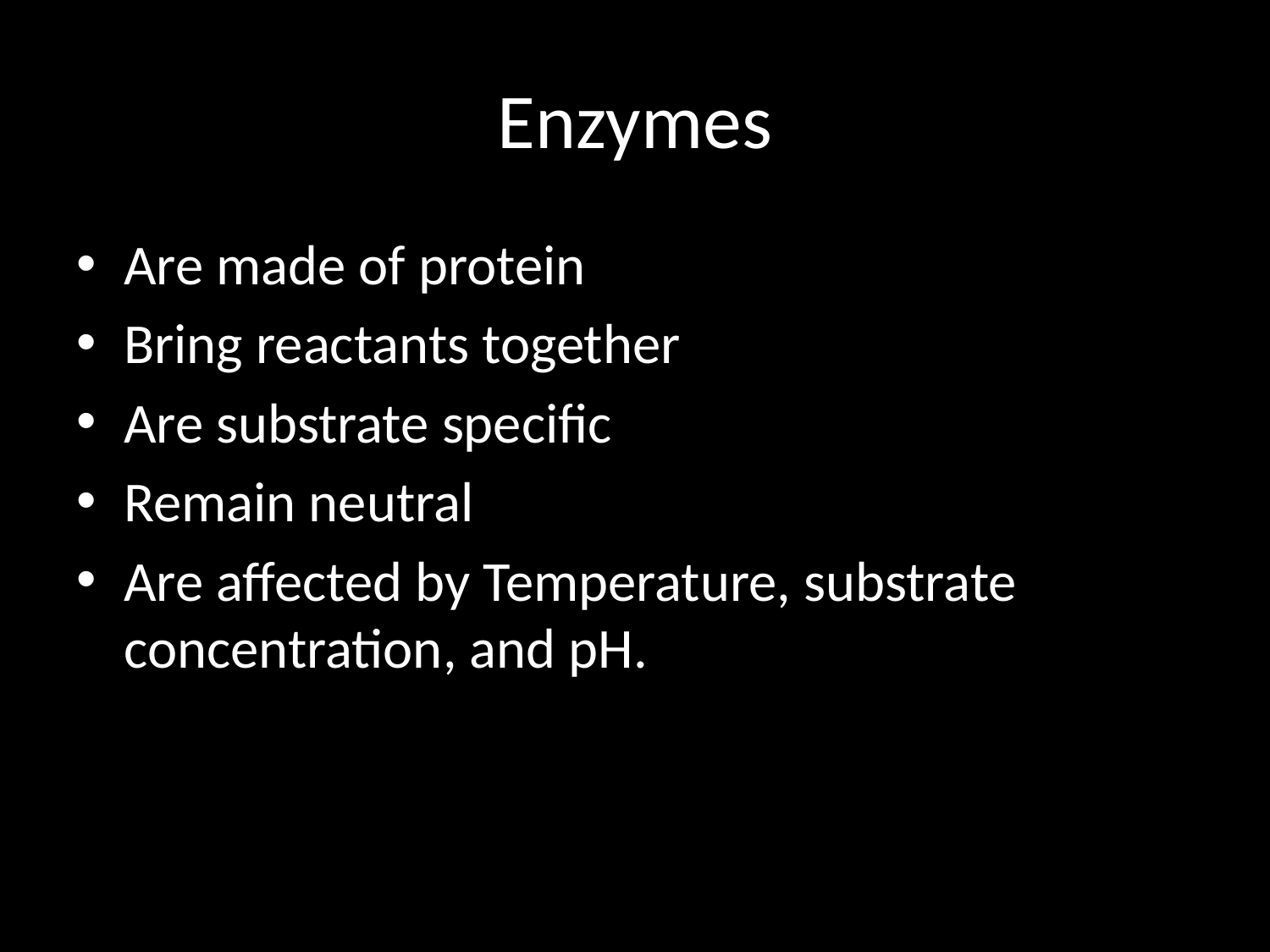

# Enzymes
Are made of protein
Bring reactants together
Are substrate specific
Remain neutral
Are affected by Temperature, substrate concentration, and pH.